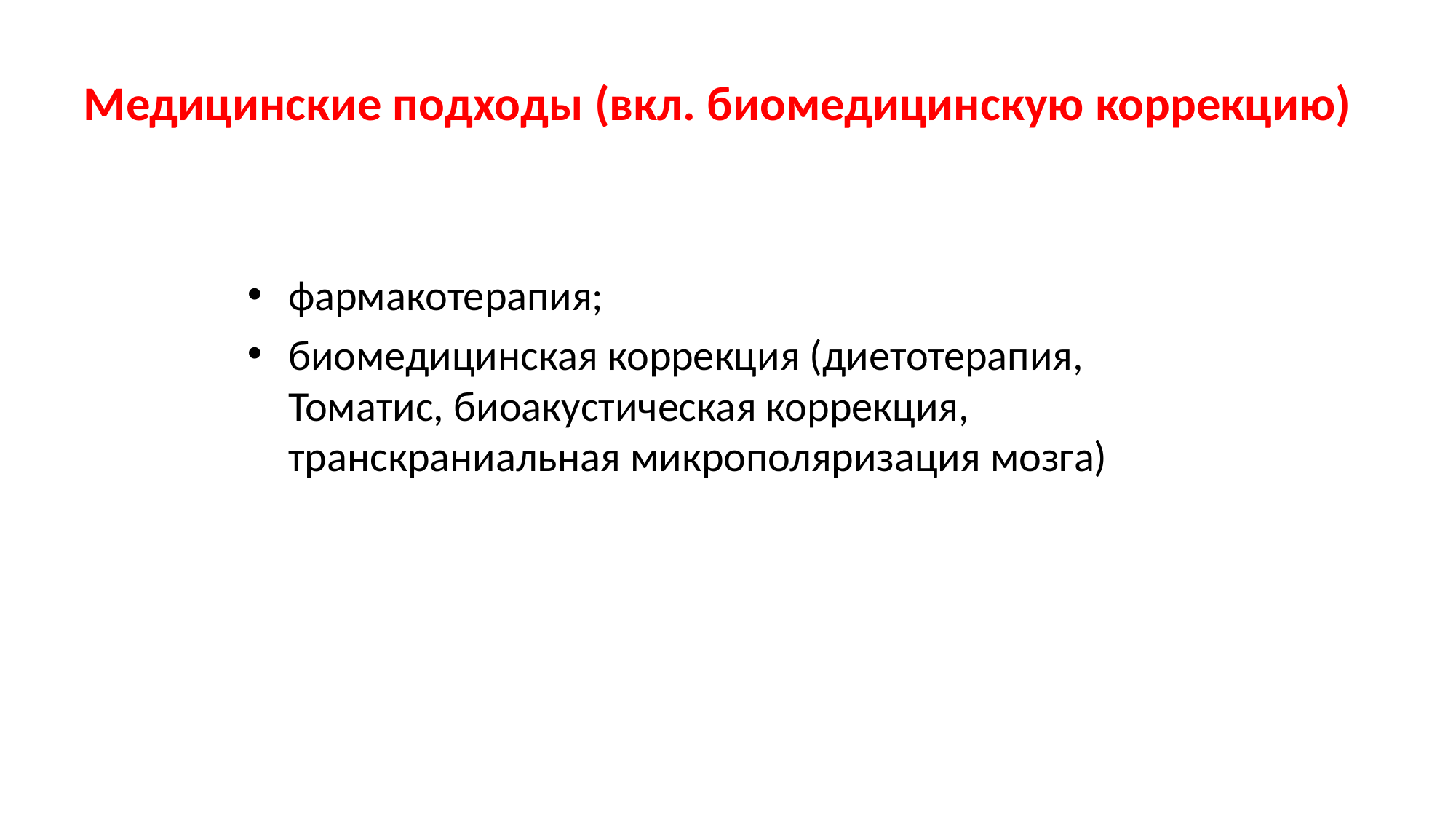

# Медицинские подходы (вкл. биомедицинскую коррекцию)
фармакотерапия;
биомедицинская коррекция (диетотерапия, Томатис, биоакустическая коррекция, транскраниальная микрополяризация мозга)